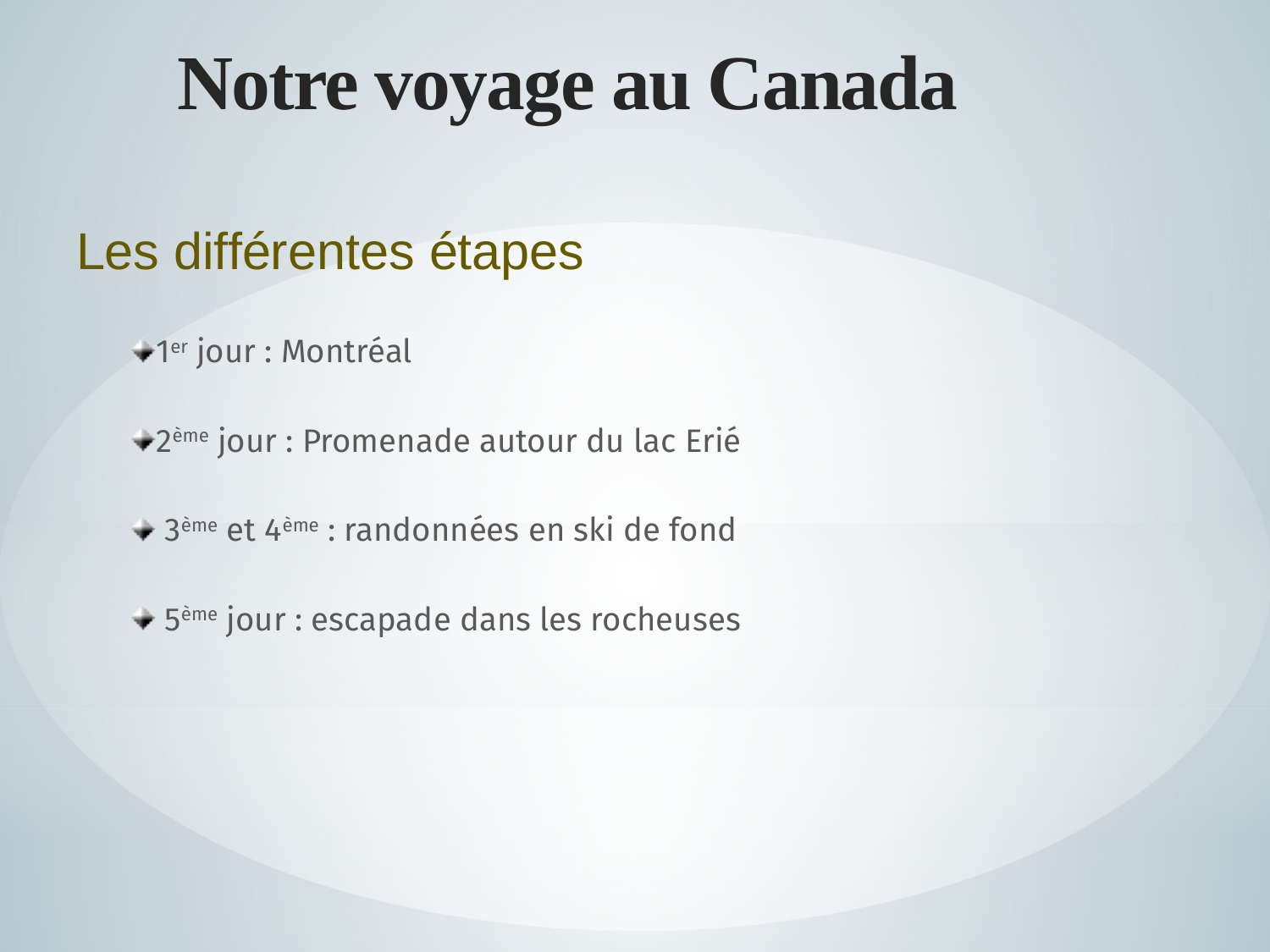

# Notre voyage au Canada
Les différentes étapes
1er jour : Montréal
2ème jour : Promenade autour du lac Erié
 3ème et 4ème : randonnées en ski de fond
 5ème jour : escapade dans les rocheuses